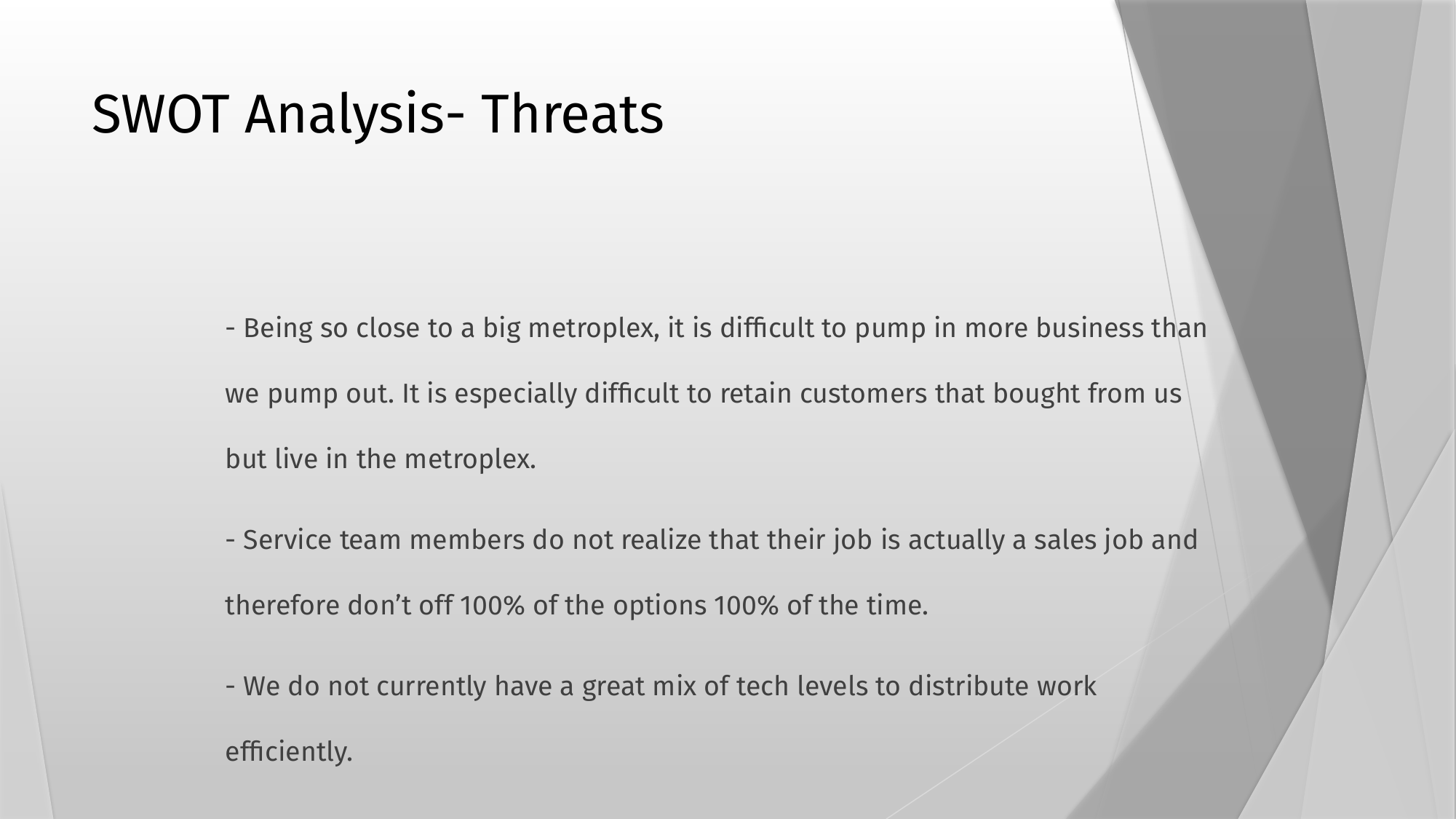

# SWOT Analysis- Threats
- Being so close to a big metroplex, it is difficult to pump in more business than we pump out. It is especially difficult to retain customers that bought from us but live in the metroplex.
- Service team members do not realize that their job is actually a sales job and therefore don’t off 100% of the options 100% of the time.
- We do not currently have a great mix of tech levels to distribute work efficiently.